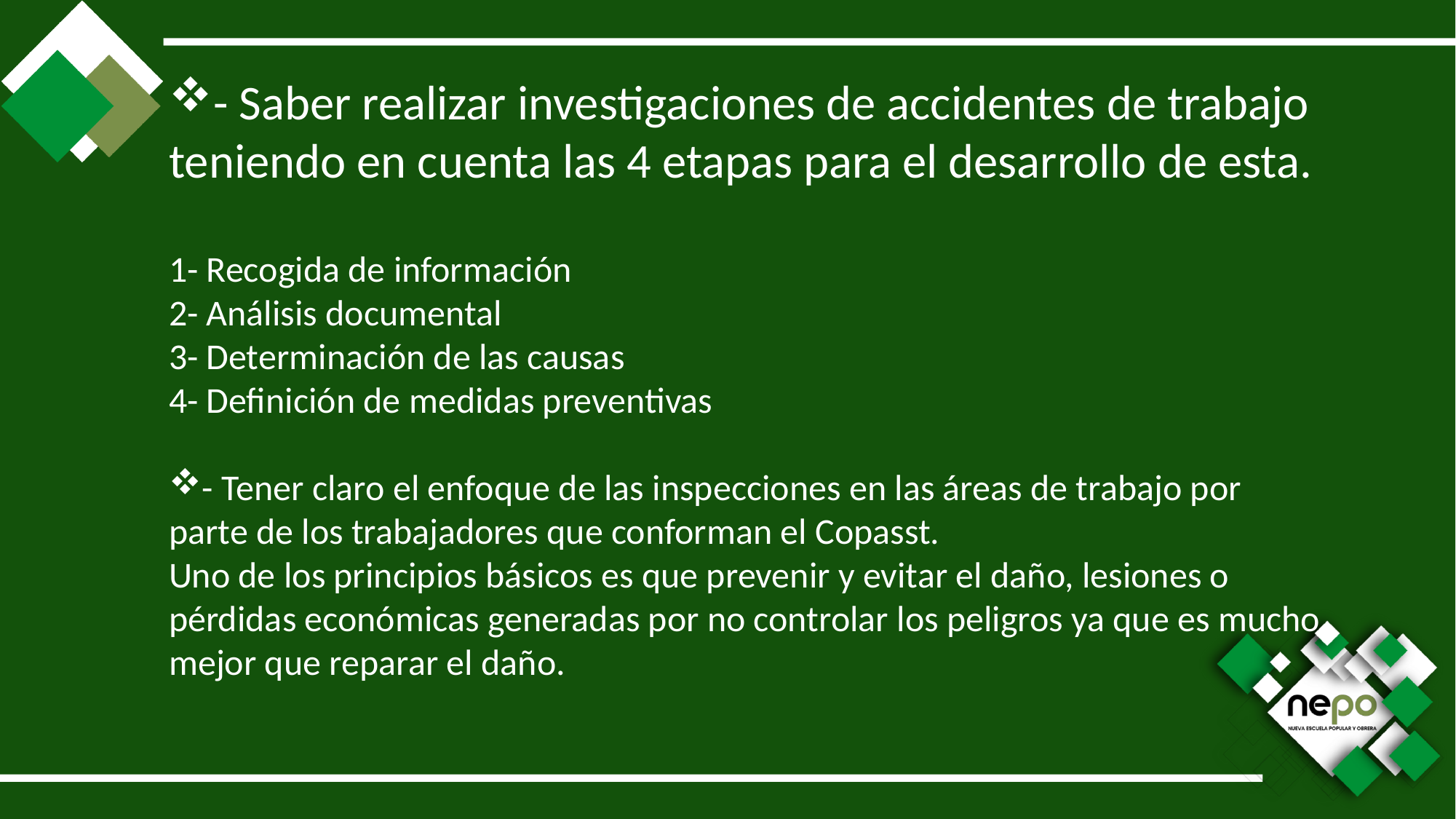

- Saber realizar investigaciones de accidentes de trabajo teniendo en cuenta las 4 etapas para el desarrollo de esta.

1- Recogida de información
2- Análisis documental
3- Determinación de las causas
4- Definición de medidas preventivas

- Tener claro el enfoque de las inspecciones en las áreas de trabajo por parte de los trabajadores que conforman el Copasst.
Uno de los principios básicos es que prevenir y evitar el daño, lesiones o pérdidas económicas generadas por no controlar los peligros ya que es mucho mejor que reparar el daño.